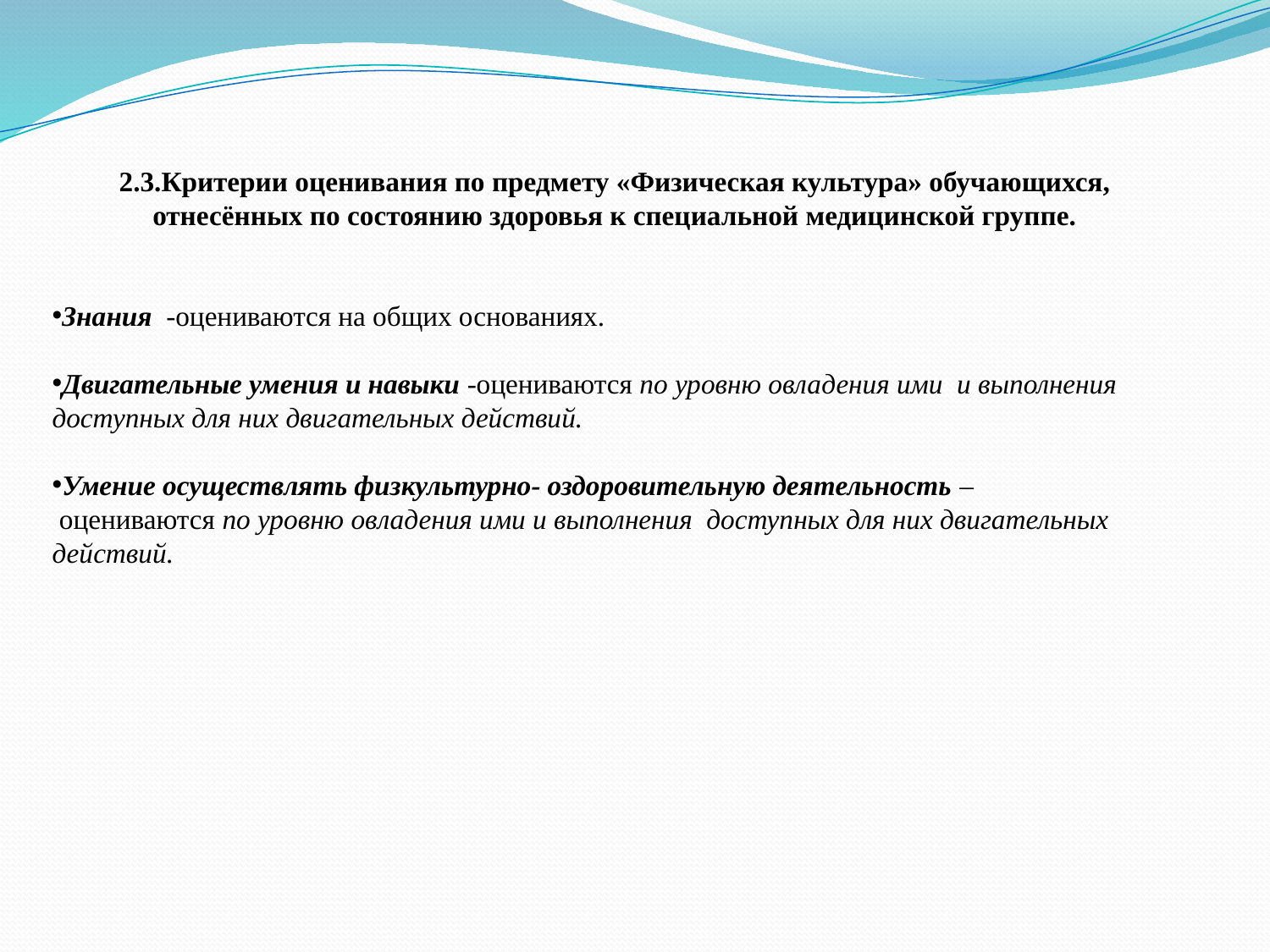

2.3.Критерии оценивания по предмету «Физическая культура» обучающихся, отнесённых по состоянию здоровья к специальной медицинской группе.

Знания  -оцениваются на общих основаниях.

Двигательные умения и навыки -оцениваются по уровню овладения ими  и выполнения доступных для них двигательных действий.

Умение осуществлять физкультурно- оздоровительную деятельность –
 оцениваются по уровню овладения ими и выполнения  доступных для них двигательных действий.